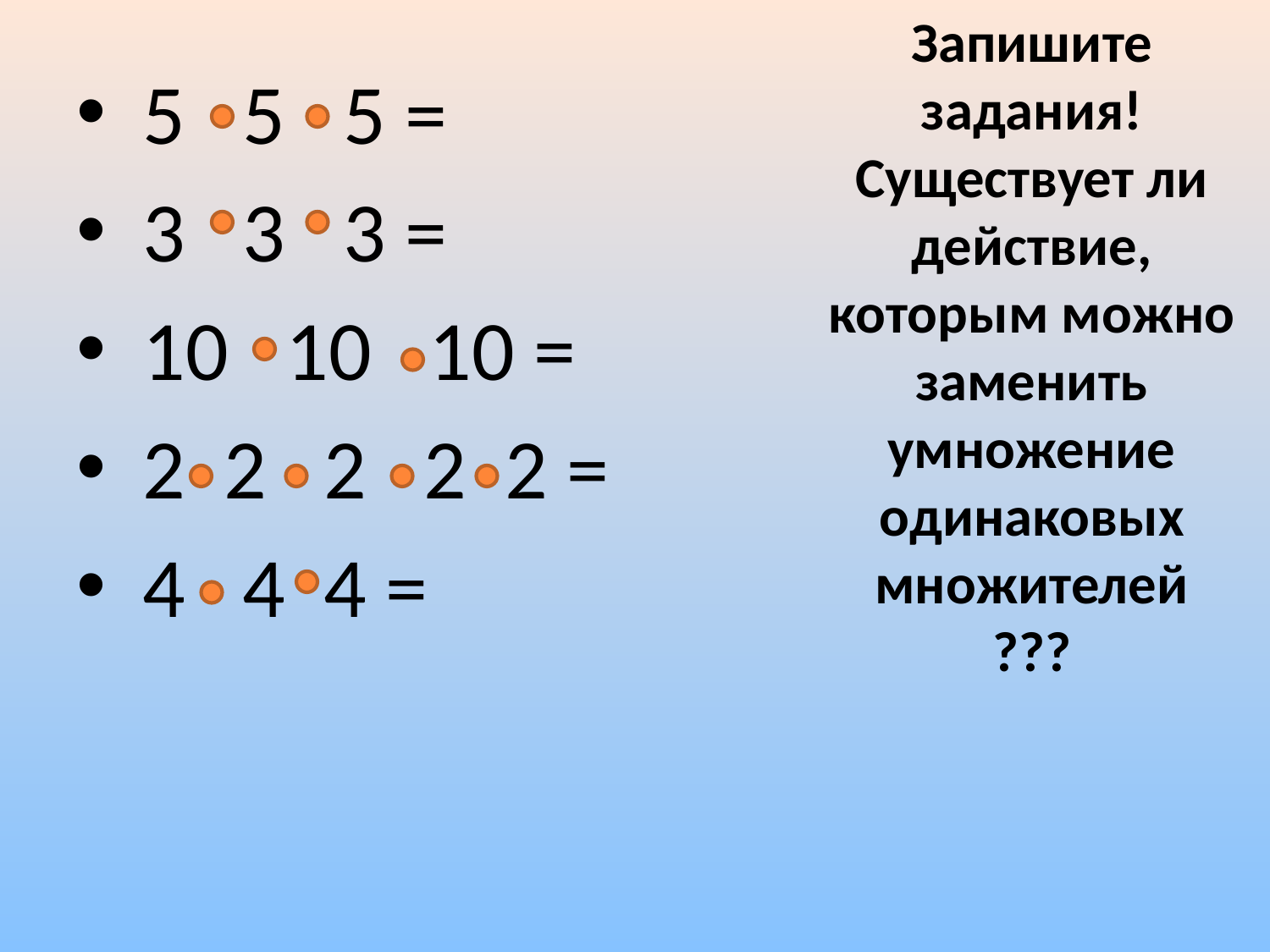

Запишите задания!
Существует ли действие, которым можно заменить умножение одинаковых множителей
???
 5   5   5 =
 3   3   3 =
 10   10   10 =
 2  2   2   2  2 =
 4   4  4 =